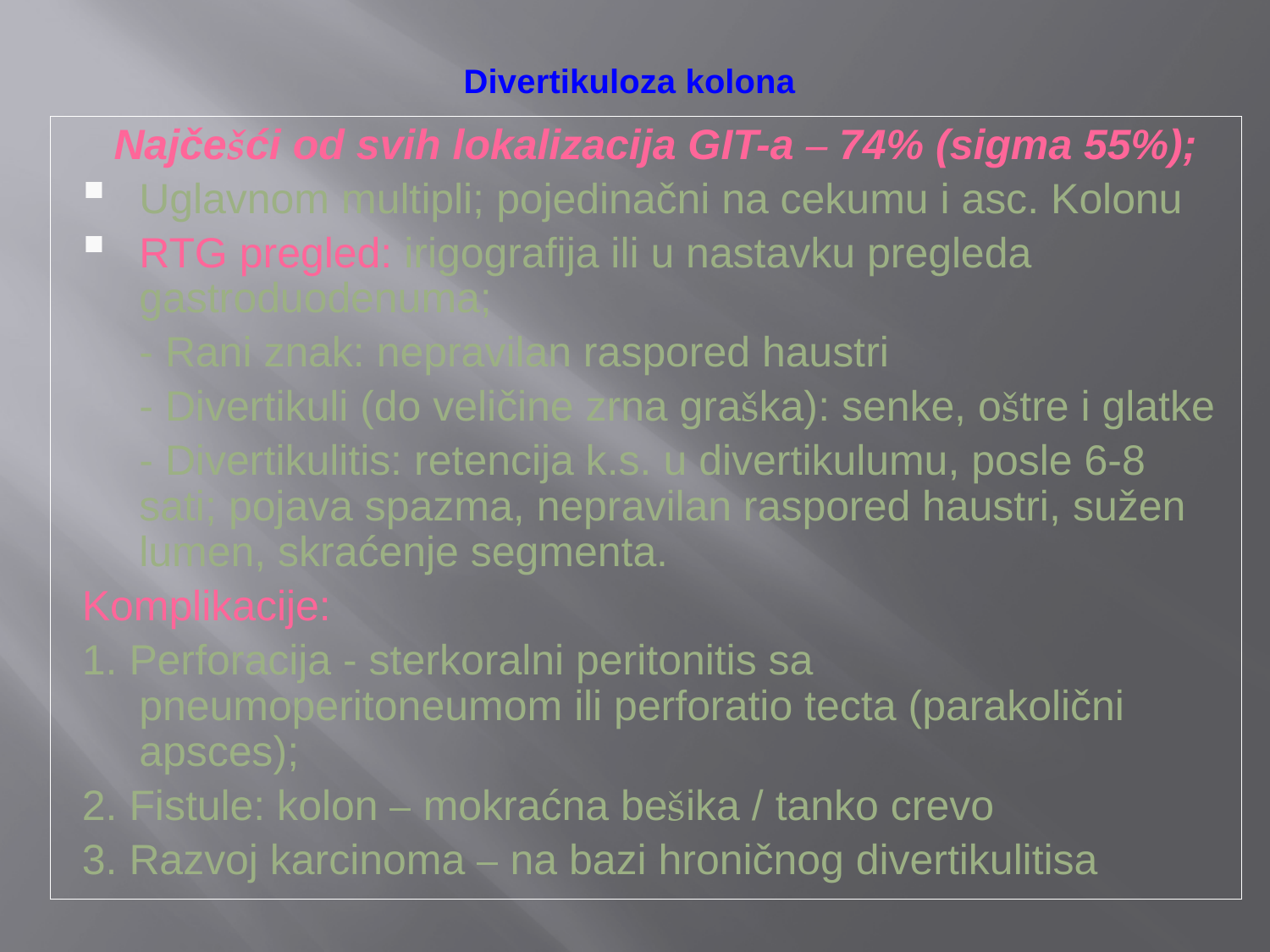

# Divertikuloza kolona
Najčešći od svih lokalizacija GIT-a – 74% (sigma 55%);
Uglavnom multipli; pojedinačni na cekumu i asc. Kolonu
RTG pregled: irigografija ili u nastavku pregleda gastroduodenuma;
	- Rani znak: nepravilan raspored haustri
	- Divertikuli (do veličine zrna graška): senke, oštre i glatke
  	- Divertikulitis: retencija k.s. u divertikulumu, posle 6-8 sati; pojava spazma, nepravilan raspored haustri, sužen lumen, skraćenje segmenta.
Komplikacije:
1. Perforacija - sterkoralni peritonitis sa pneumoperitoneumom ili perforatio tecta (parakolični apsces);
2. Fistule: kolon – mokraćna bešika / tanko crevo
3. Razvoj karcinoma – na bazi hroničnog divertikulitisa